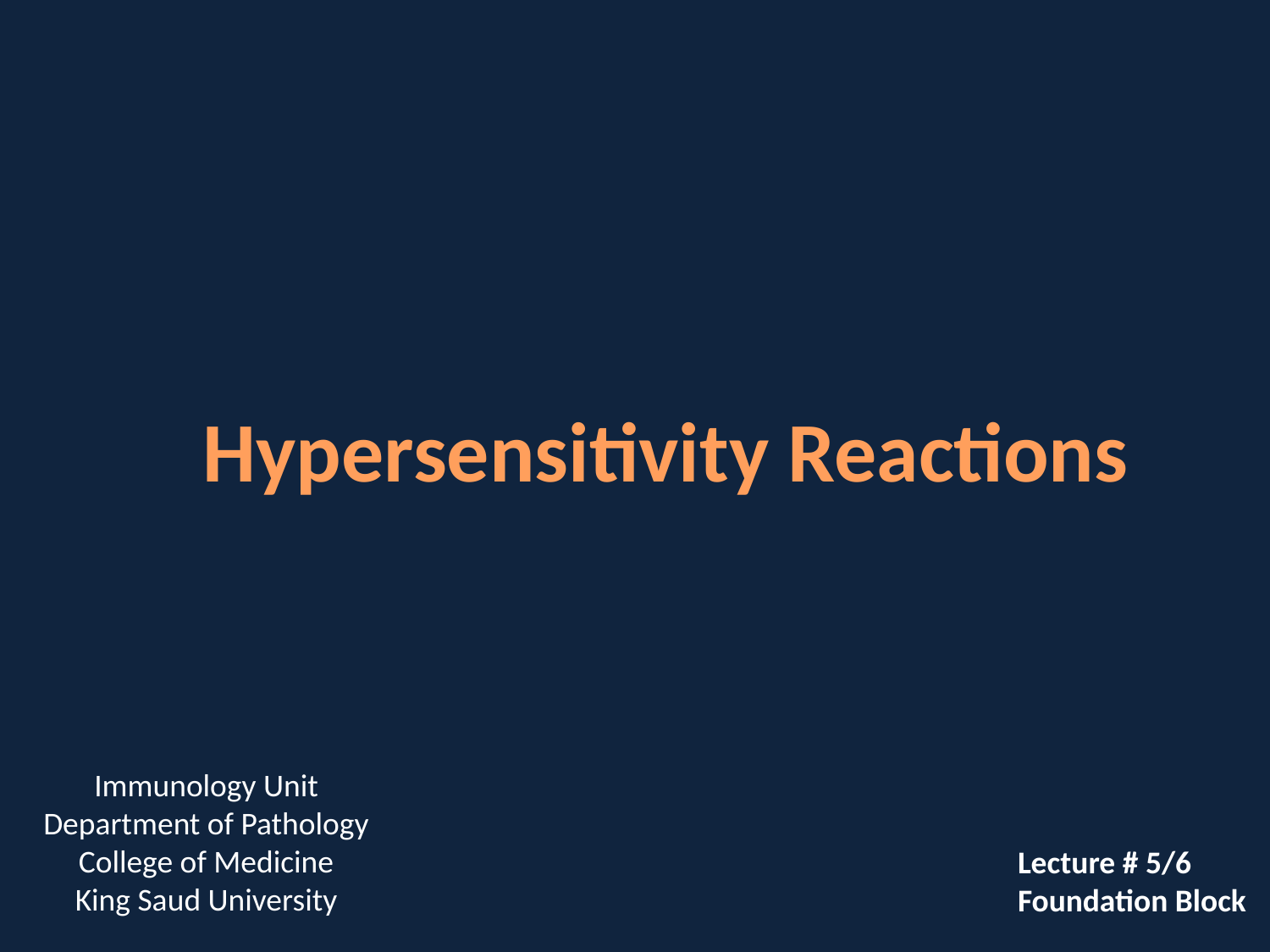

Hypersensitivity Reactions
Immunology Unit
Department of Pathology
College of Medicine
King Saud University
Lecture # 5/6
Foundation Block